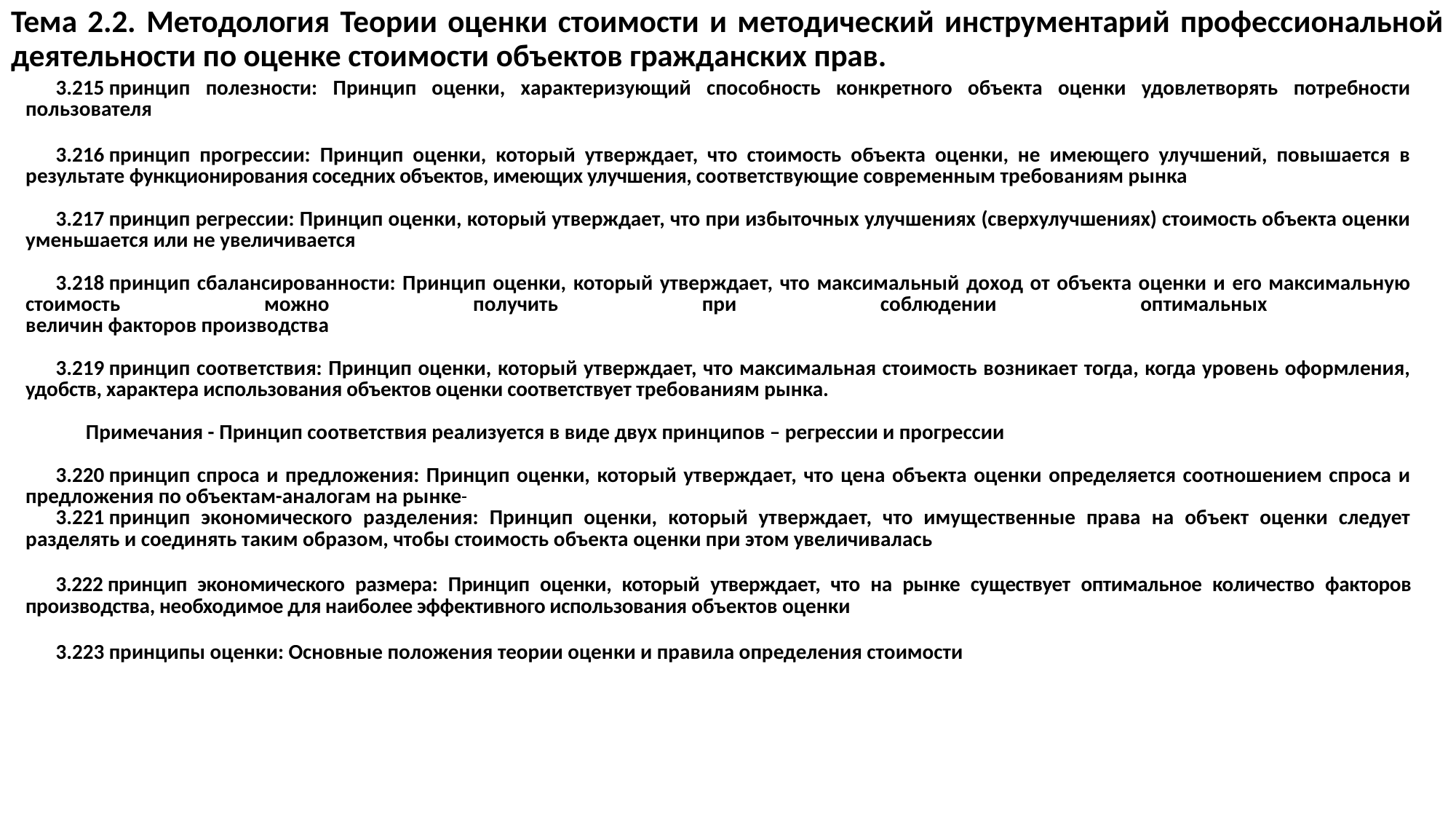

Тема 2.2. Методология Теории оценки стоимости и методический инструментарий профессиональной деятельности по оценке стоимости объектов гражданских прав.
| 3.215 принцип полезности: Принцип оценки, характеризующий способность конкретного объекта оценки удовлетворять потребности пользователя |
| --- |
| 3.216 принцип прогрессии: Принцип оценки, который утверждает, что стоимость объекта оценки, не имеющего улучшений, повышается в результате функционирования соседних объектов, имеющих улучшения, соответствующие современным требованиям рынка |
| 3.217 принцип регрессии: Принцип оценки, который утверждает, что при избыточных улучшениях (сверхулучшениях) стоимость объекта оценки уменьшается или не увеличивается |
| 3.218 принцип сбалансированности: Принцип оценки, который утверждает, что максимальный доход от объекта оценки и его максимальную стоимость можно получить при соблюдении оптимальных величин факторов производства |
| 3.219 принцип соответствия: Принцип оценки, который утверждает, что максимальная стоимость возникает тогда, когда уровень оформления, удобств, характера использования объектов оценки соответствует требованиям рынка.   Примечания - Принцип соответствия реализуется в виде двух принципов – регрессии и прогрессии |
| 3.220 принцип спроса и предложения: Принцип оценки, который утверждает, что цена объекта оценки определяется соотношением спроса и предложения по объектам-аналогам на рынке |
| 3.221 принцип экономического разделения: Принцип оценки, который утверждает, что имущественные права на объект оценки следует разделять и соединять таким образом, чтобы стоимость объекта оценки при этом увеличивалась |
| 3.222 принцип экономического размера: Принцип оценки, который утверждает, что на рынке существует оптимальное количество факторов производства, необходимое для наиболее эффективного использования объектов оценки |
| 3.223 принципы оценки: Основные положения теории оценки и правила определения стоимости |